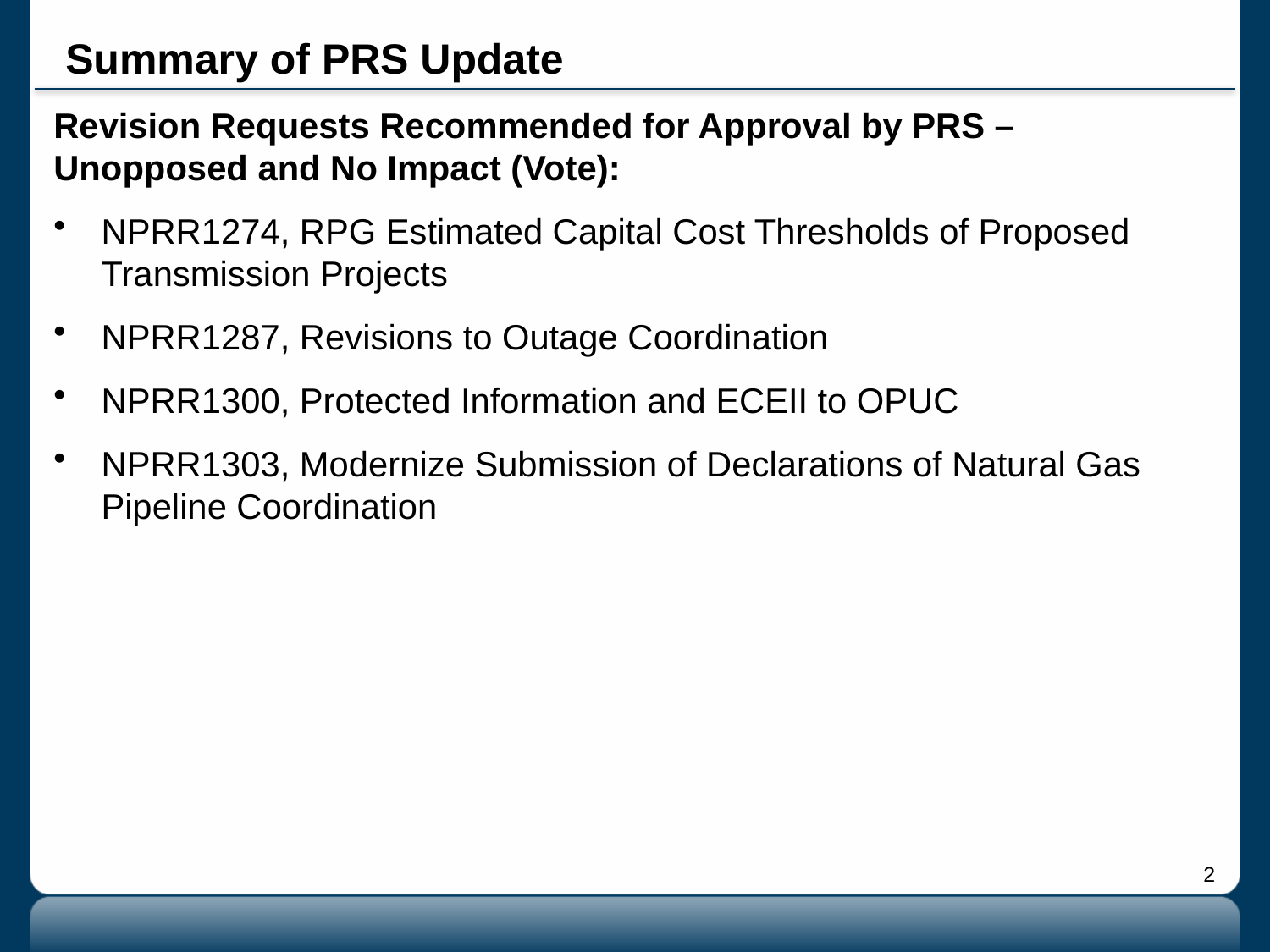

# Summary of PRS Update
Revision Requests Recommended for Approval by PRS – Unopposed and No Impact (Vote):
NPRR1274, RPG Estimated Capital Cost Thresholds of Proposed Transmission Projects
NPRR1287, Revisions to Outage Coordination
NPRR1300, Protected Information and ECEII to OPUC
NPRR1303, Modernize Submission of Declarations of Natural Gas Pipeline Coordination